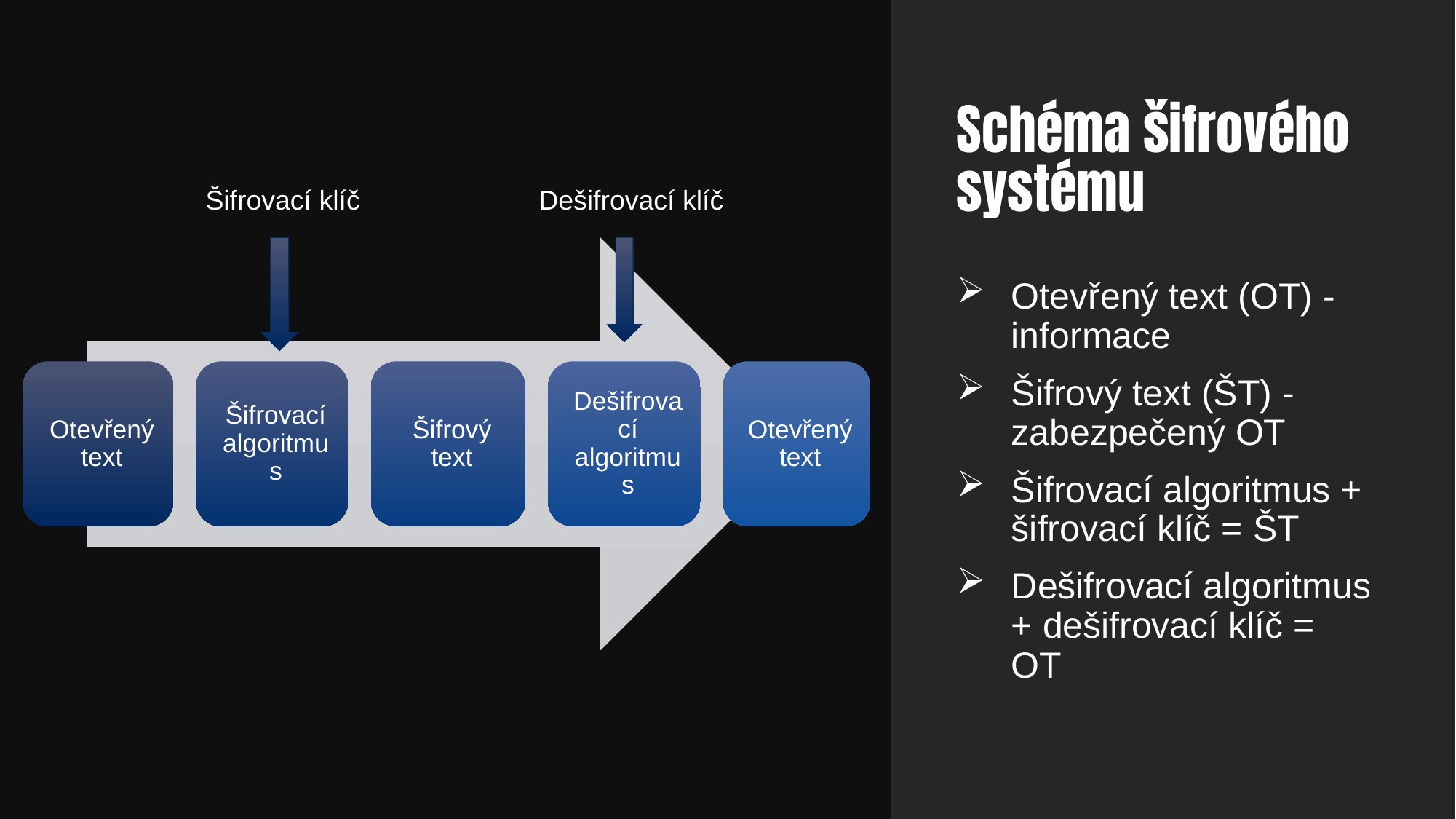

# Schéma šifrového systému
Dešifrovací klíč
Šifrovací klíč

Otevřený text
Šifrovací algoritmus
Šifrový text
Dešifrovací algoritmus
Otevřený text

Otevřený text (OT) - informace
Šifrový text (ŠT) - zabezpečený OT
Šifrovací algoritmus + šifrovací klíč = ŠT
Dešifrovací algoritmus + dešifrovací klíč = OT